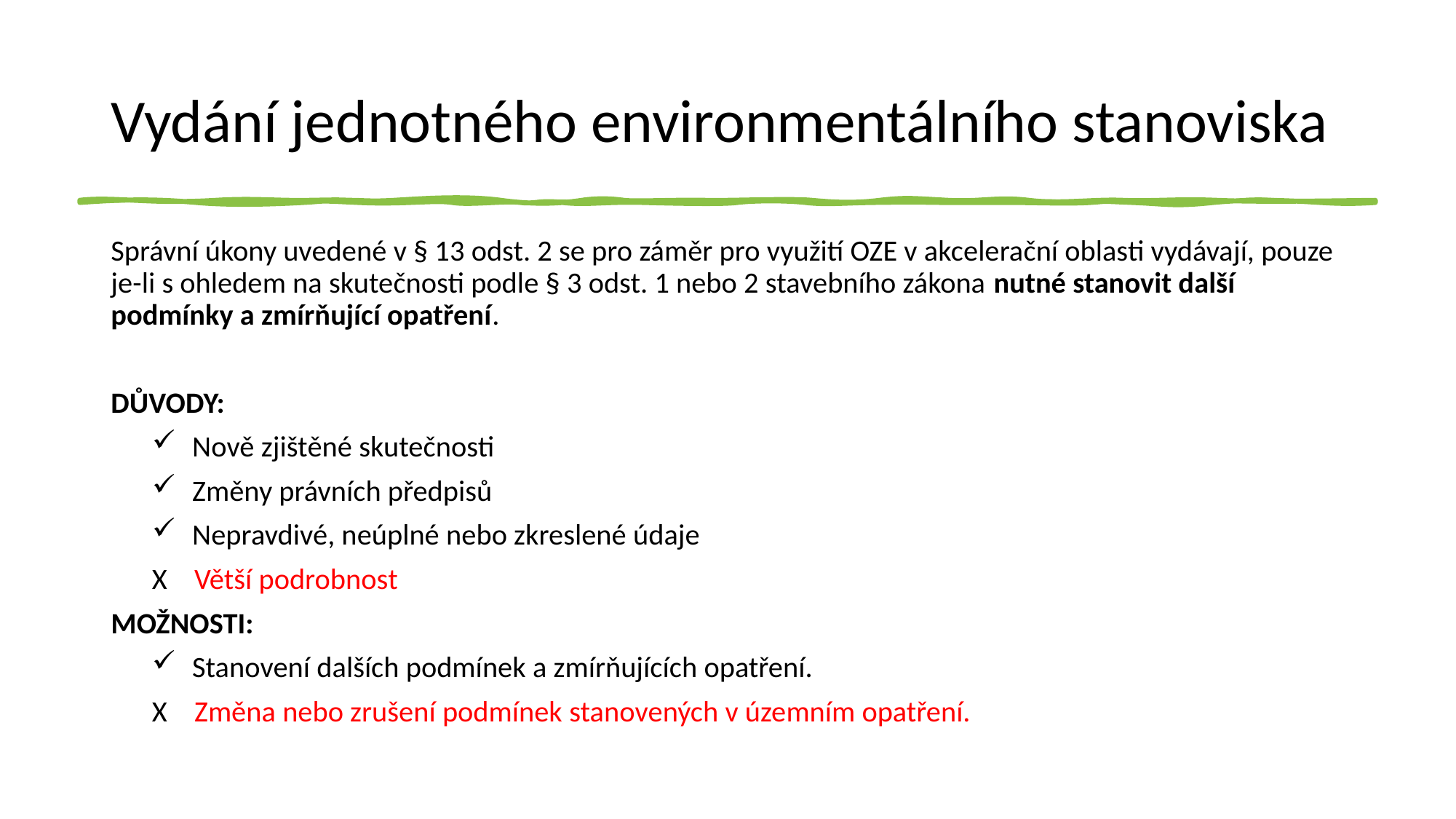

# Vydání jednotného environmentálního stanoviska

Správní úkony uvedené v § 13 odst. 2 se pro záměr pro využití OZE v akcelerační oblasti vydávají, pouze je-li s ohledem na skutečnosti podle § 3 odst. 1 nebo 2 stavebního zákona nutné stanovit další podmínky a zmírňující opatření.

DŮVODY:
Nově zjištěné skutečnosti
Změny právních předpisů
Nepravdivé, neúplné nebo zkreslené údaje
X    Větší podrobnost
MOŽNOSTI:
Stanovení dalších podmínek a zmírňujících opatření.
X    Změna nebo zrušení podmínek stanovených v územním opatření.